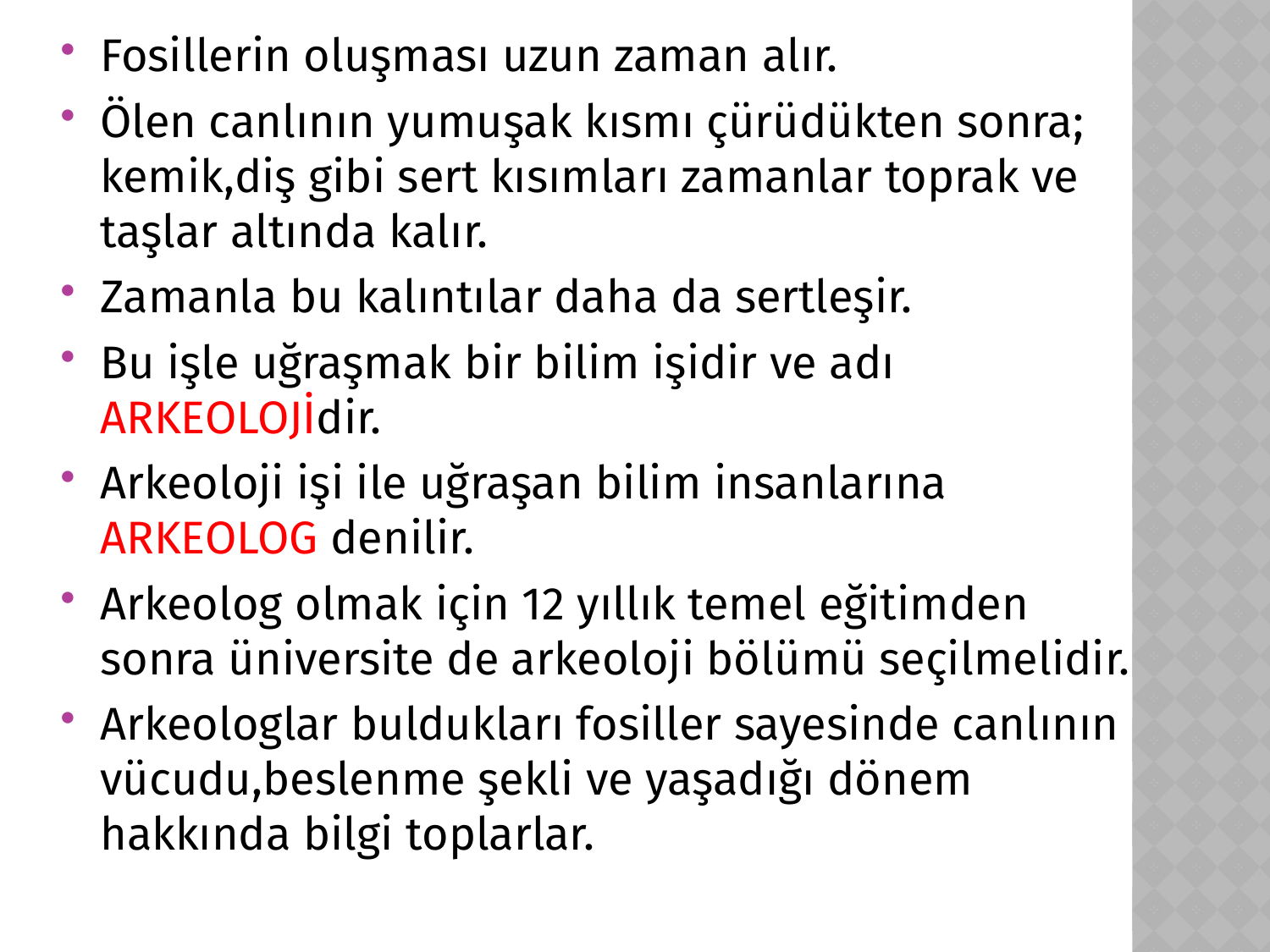

Fosillerin oluşması uzun zaman alır.
Ölen canlının yumuşak kısmı çürüdükten sonra; kemik,diş gibi sert kısımları zamanlar toprak ve taşlar altında kalır.
Zamanla bu kalıntılar daha da sertleşir.
Bu işle uğraşmak bir bilim işidir ve adı ARKEOLOJİdir.
Arkeoloji işi ile uğraşan bilim insanlarına ARKEOLOG denilir.
Arkeolog olmak için 12 yıllık temel eğitimden sonra üniversite de arkeoloji bölümü seçilmelidir.
Arkeologlar buldukları fosiller sayesinde canlının vücudu,beslenme şekli ve yaşadığı dönem hakkında bilgi toplarlar.